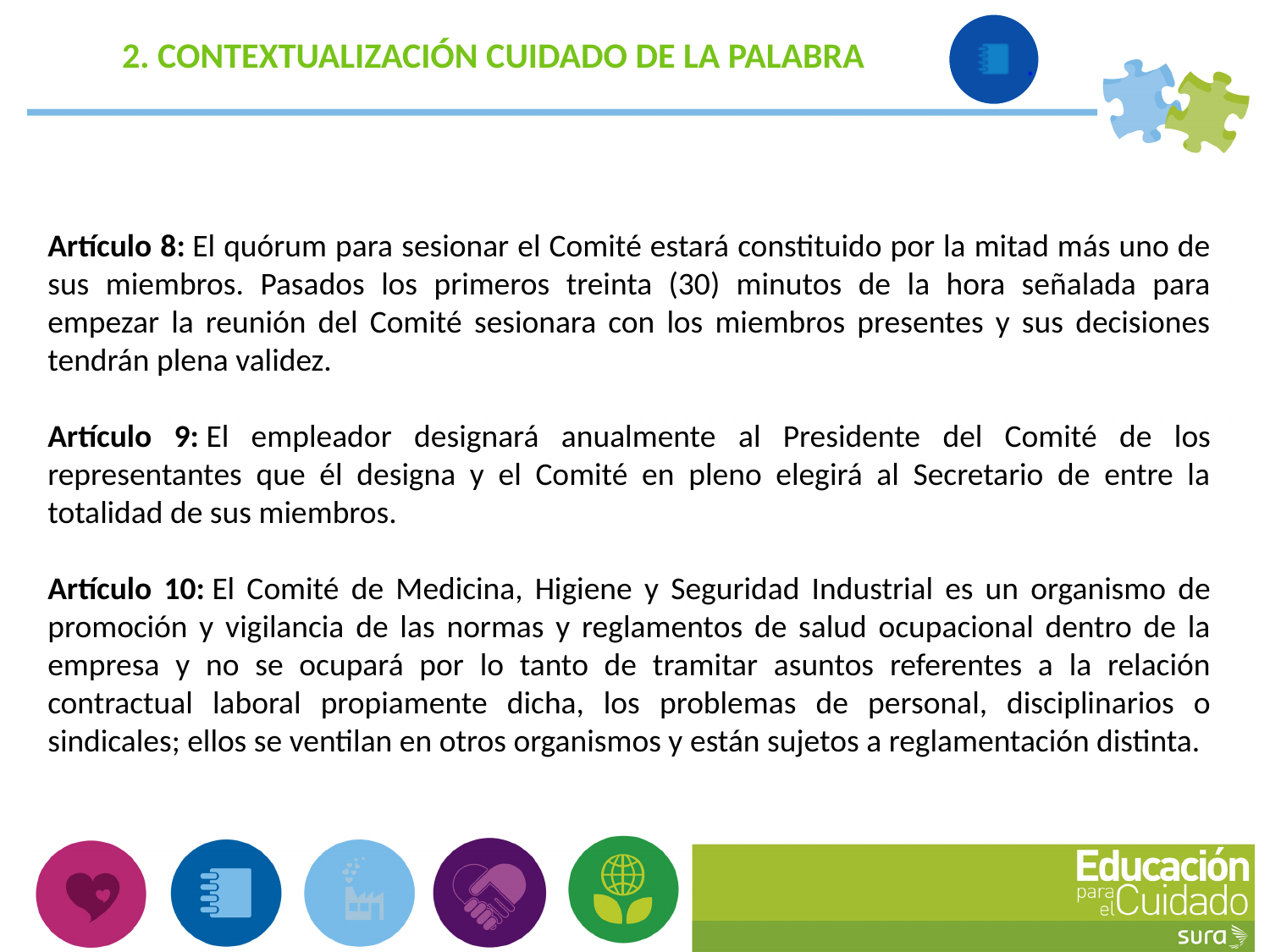

2. CONTEXTUALIZACIÓN CUIDADO DE LA PALABRA

Artículo 8: El quórum para sesionar el Comité estará constituido por la mitad más uno de sus miembros. Pasados los primeros treinta (30) minutos de la hora señalada para empezar la reunión del Comité sesionara con los miembros presentes y sus decisiones tendrán plena validez.

Artículo 9: El empleador designará anualmente al Presidente del Comité de los representantes que él designa y el Comité en pleno elegirá al Secretario de entre la totalidad de sus miembros.

Artículo 10: El Comité de Medicina, Higiene y Seguridad Industrial es un organismo de promoción y vigilancia de las normas y reglamentos de salud ocupacional dentro de la empresa y no se ocupará por lo tanto de tramitar asuntos referentes a la relación contractual laboral propiamente dicha, los problemas de personal, disciplinarios o sindicales; ellos se ventilan en otros organismos y están sujetos a reglamentación distinta.